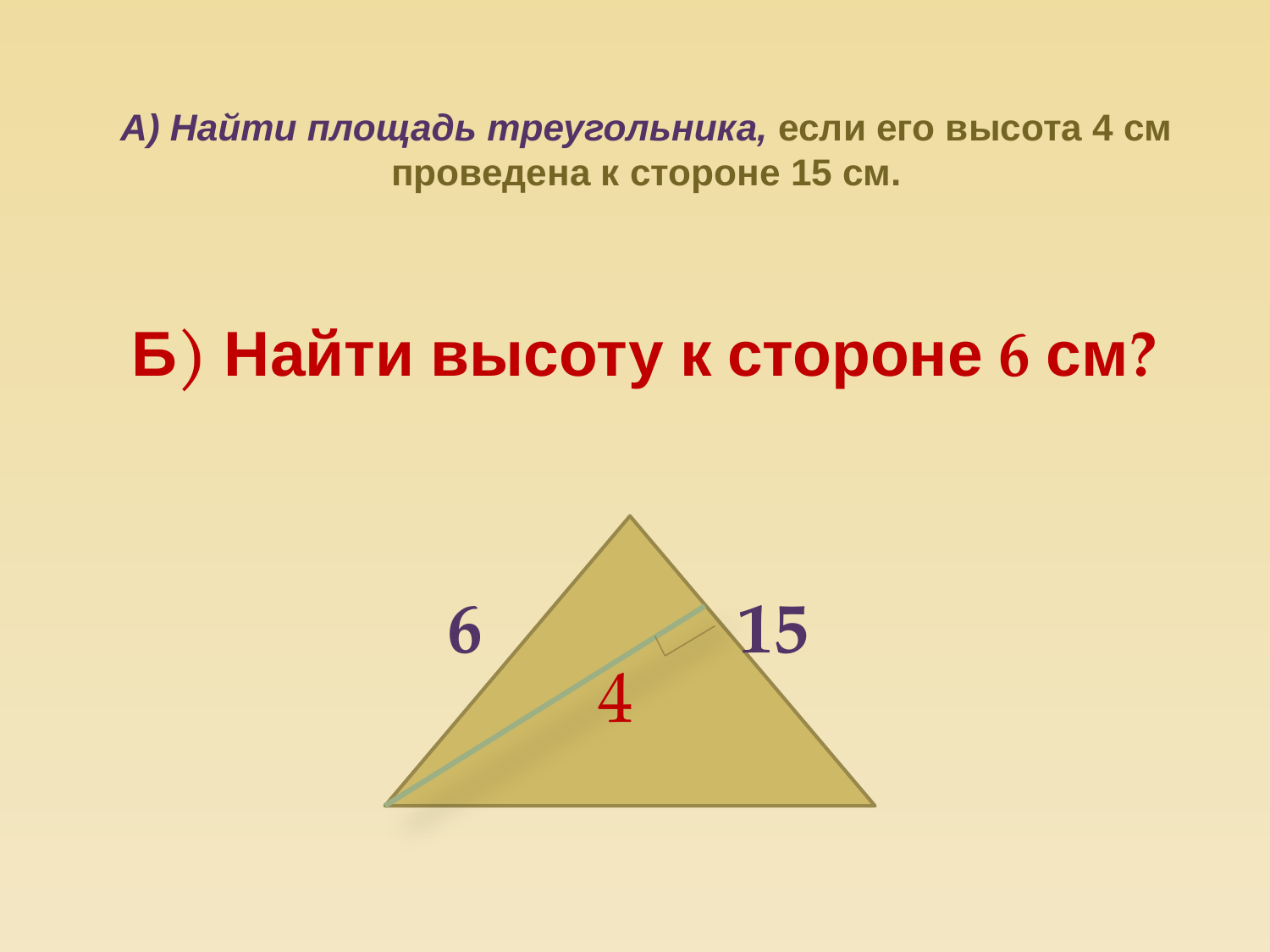

# А) Найти площадь треугольника, если его высота 4 см проведена к стороне 15 см.
Б) Найти высоту к стороне 6 см?

6
15
4